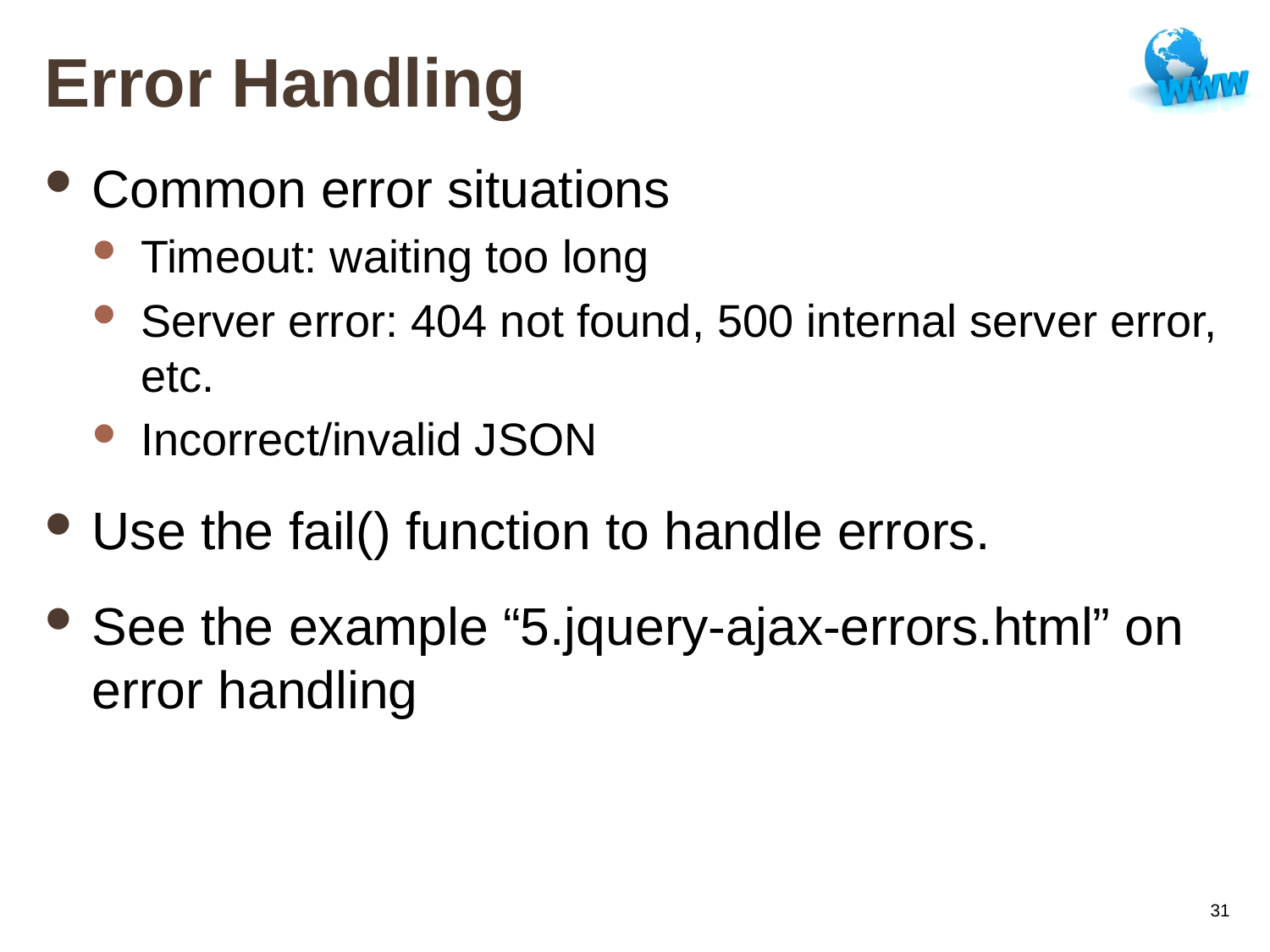

# Error Handling
Common error situations
Timeout: waiting too long
Server error: 404 not found, 500 internal server error, etc.
Incorrect/invalid JSON
Use the fail() function to handle errors.
See the example “5.jquery-ajax-errors.html” on error handling
31